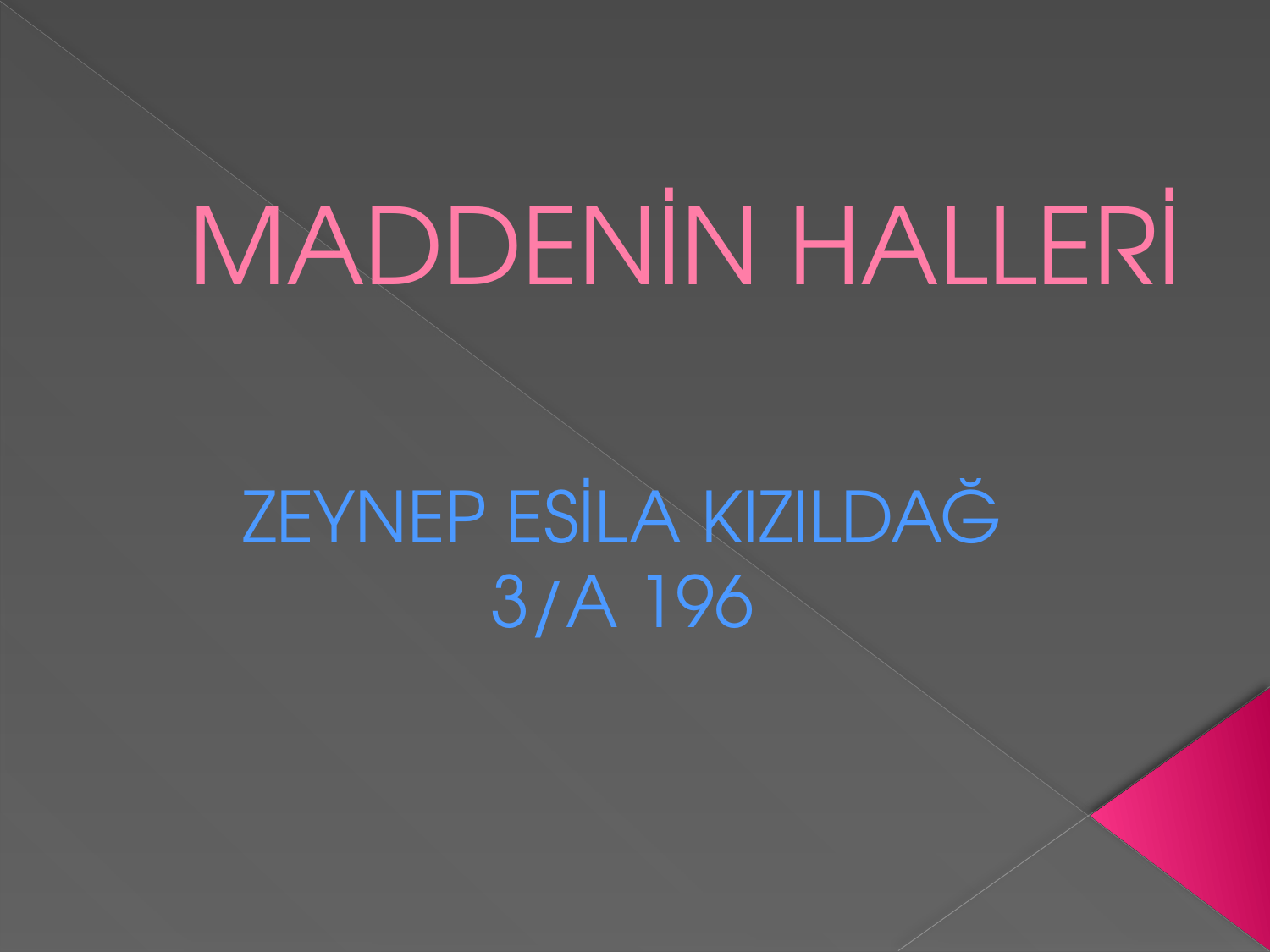

# MADDENİN HALLERİ
ZEYNEP ESİLA KIZILDAĞ
3/A 196